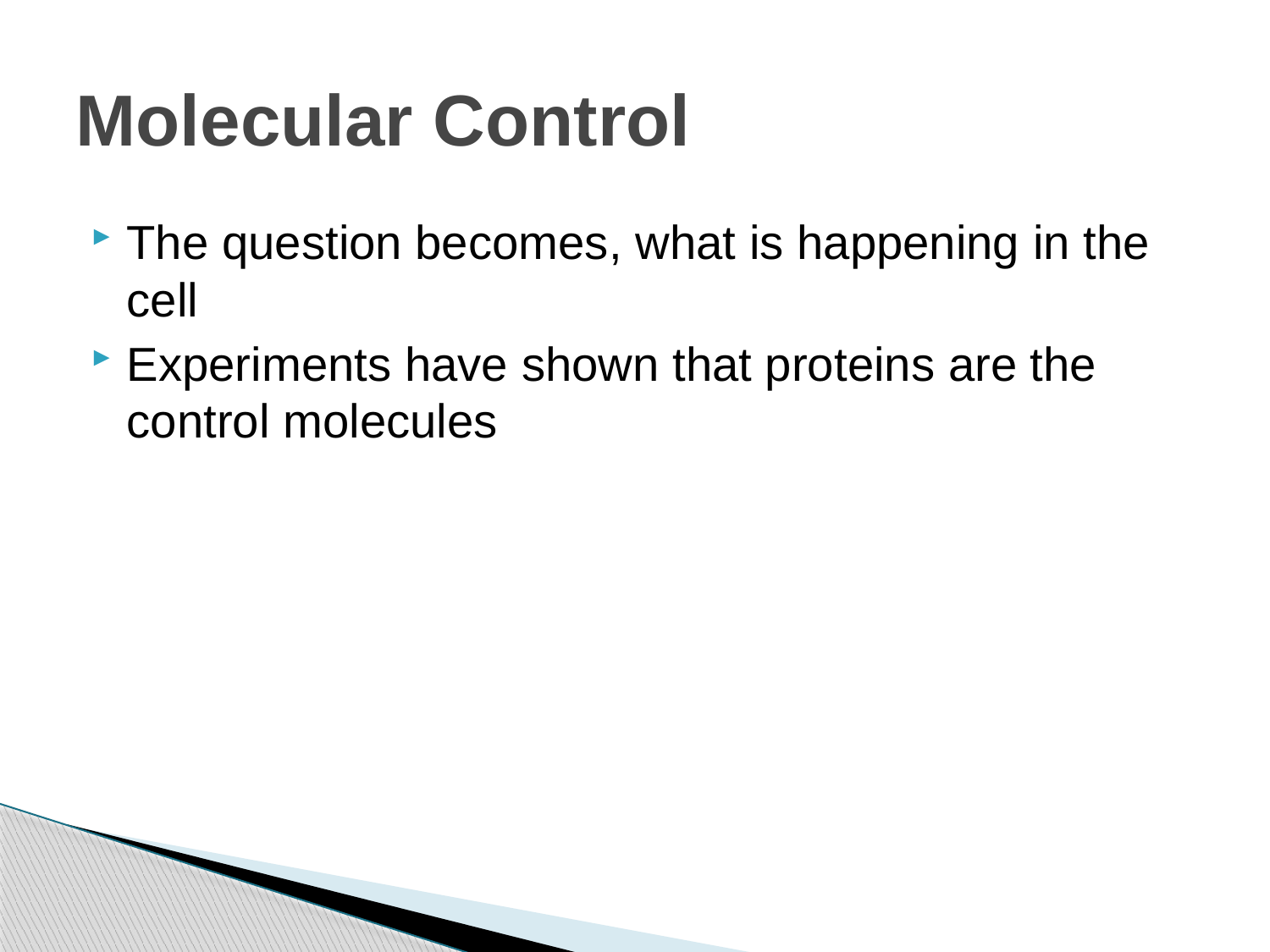

# Molecular Control
The question becomes, what is happening in the cell
Experiments have shown that proteins are the control molecules